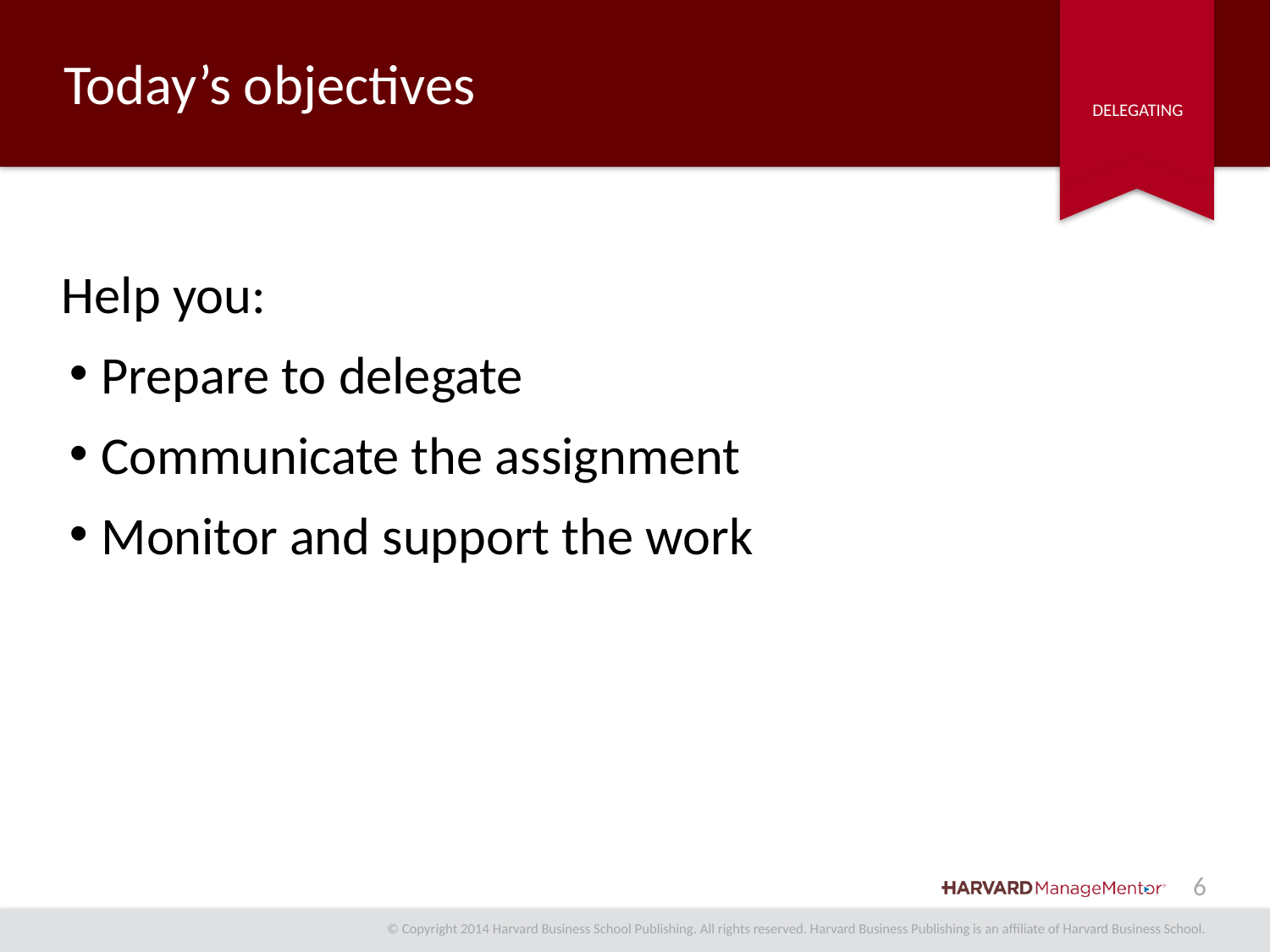

# Today’s objectives
Help you:
Prepare to delegate
Communicate the assignment
Monitor and support the work